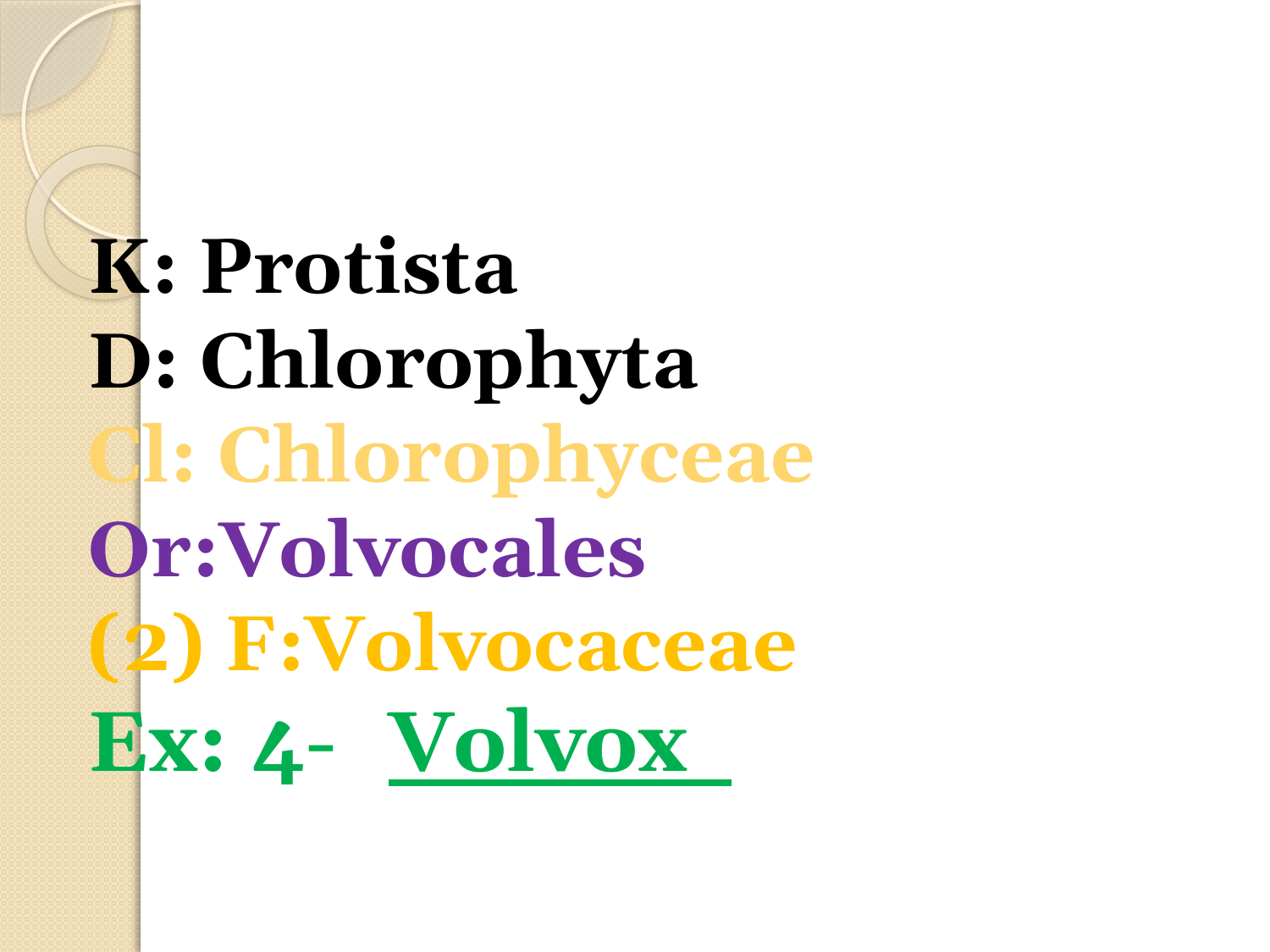

K: Protista
D: Chlorophyta
Cl: Chlorophyceae
Or:Volvocales
(2) F:Volvocaceae
Ex: 4-  Volvox